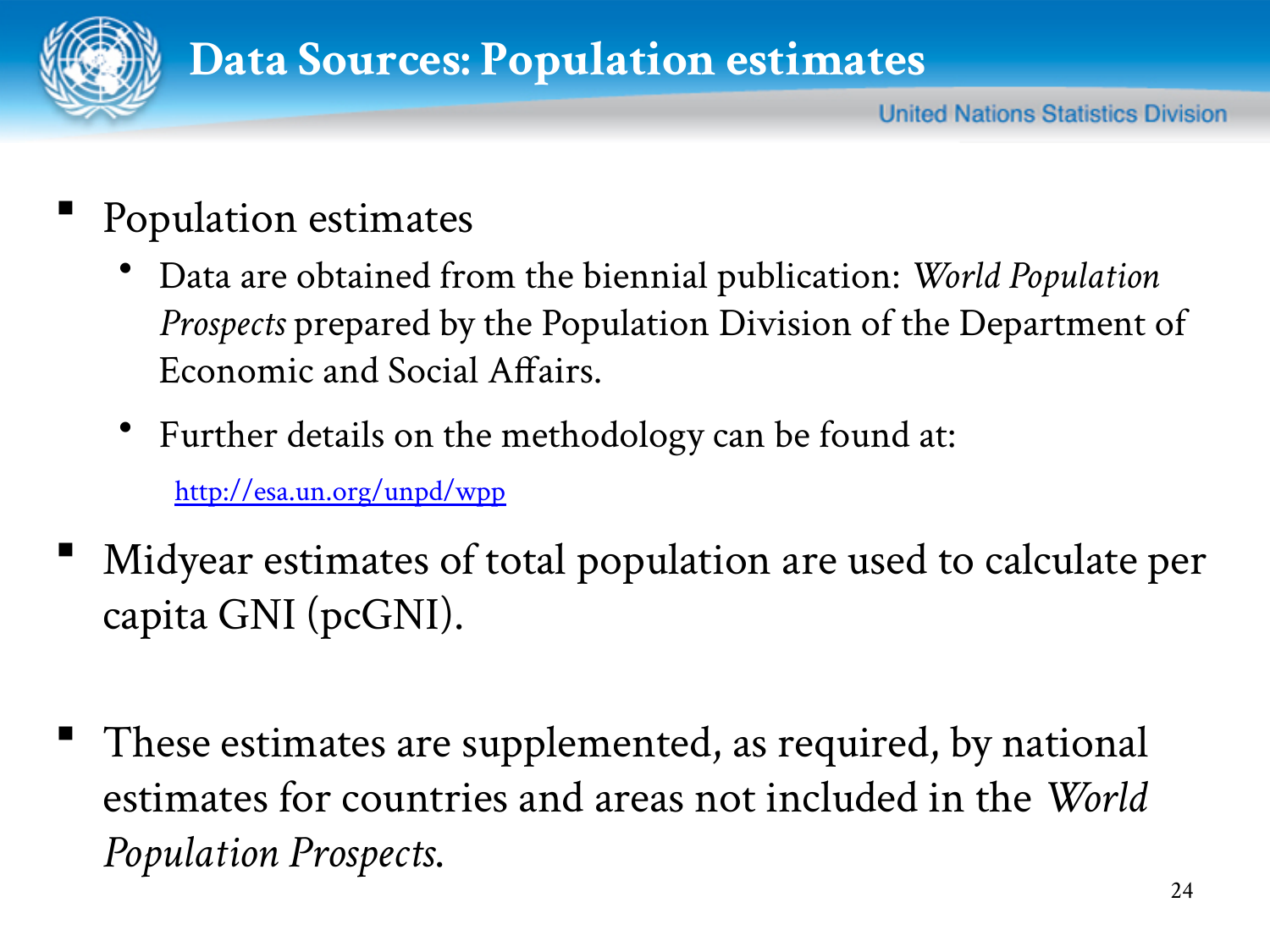

Data Sources: Population estimates
Population estimates
Data are obtained from the biennial publication: World Population Prospects prepared by the Population Division of the Department of Economic and Social Affairs.
Further details on the methodology can be found at:
http://esa.un.org/unpd/wpp
Midyear estimates of total population are used to calculate per capita GNI (pcGNI).

These estimates are supplemented, as required, by national estimates for countries and areas not included in the World Population Prospects.
24